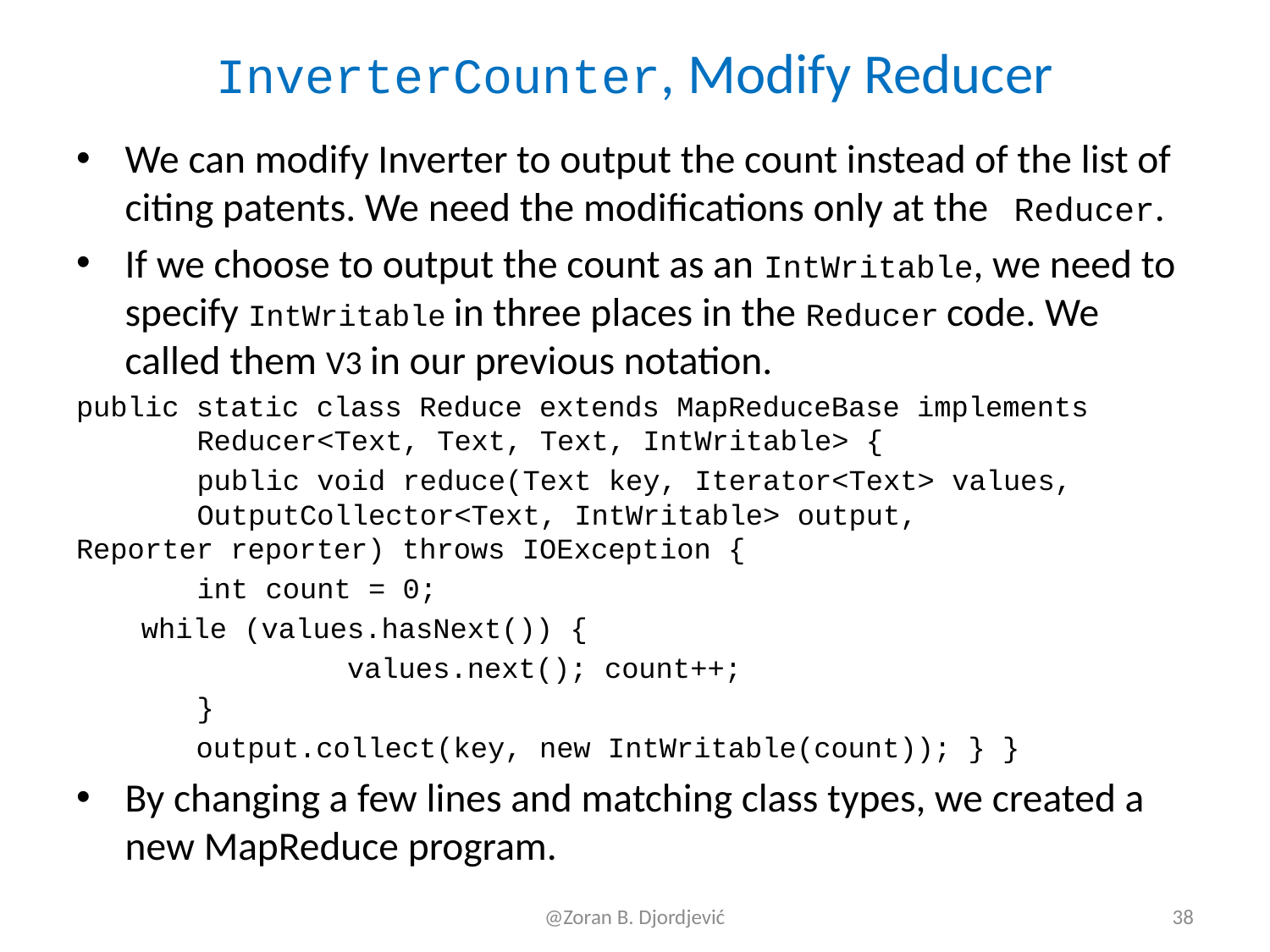

# InverterCounter, Modify Reducer
We can modify Inverter to output the count instead of the list of citing patents. We need the modifications only at the Reducer.
If we choose to output the count as an IntWritable, we need to specify IntWritable in three places in the Reducer code. We called them V3 in our previous notation.
public static class Reduce extends MapReduceBase implements      	Reducer<Text, Text, Text, IntWritable> {
	public void reduce(Text key, Iterator<Text> values, 		OutputCollector<Text, IntWritable> output,  	       	Reporter reporter) throws IOException {
	int count = 0;
		while (values.hasNext()) {
            values.next(); count++;
	}
       output.collect(key, new IntWritable(count)); } }
By changing a few lines and matching class types, we created a new MapReduce program.
@Zoran B. Djordjević
38